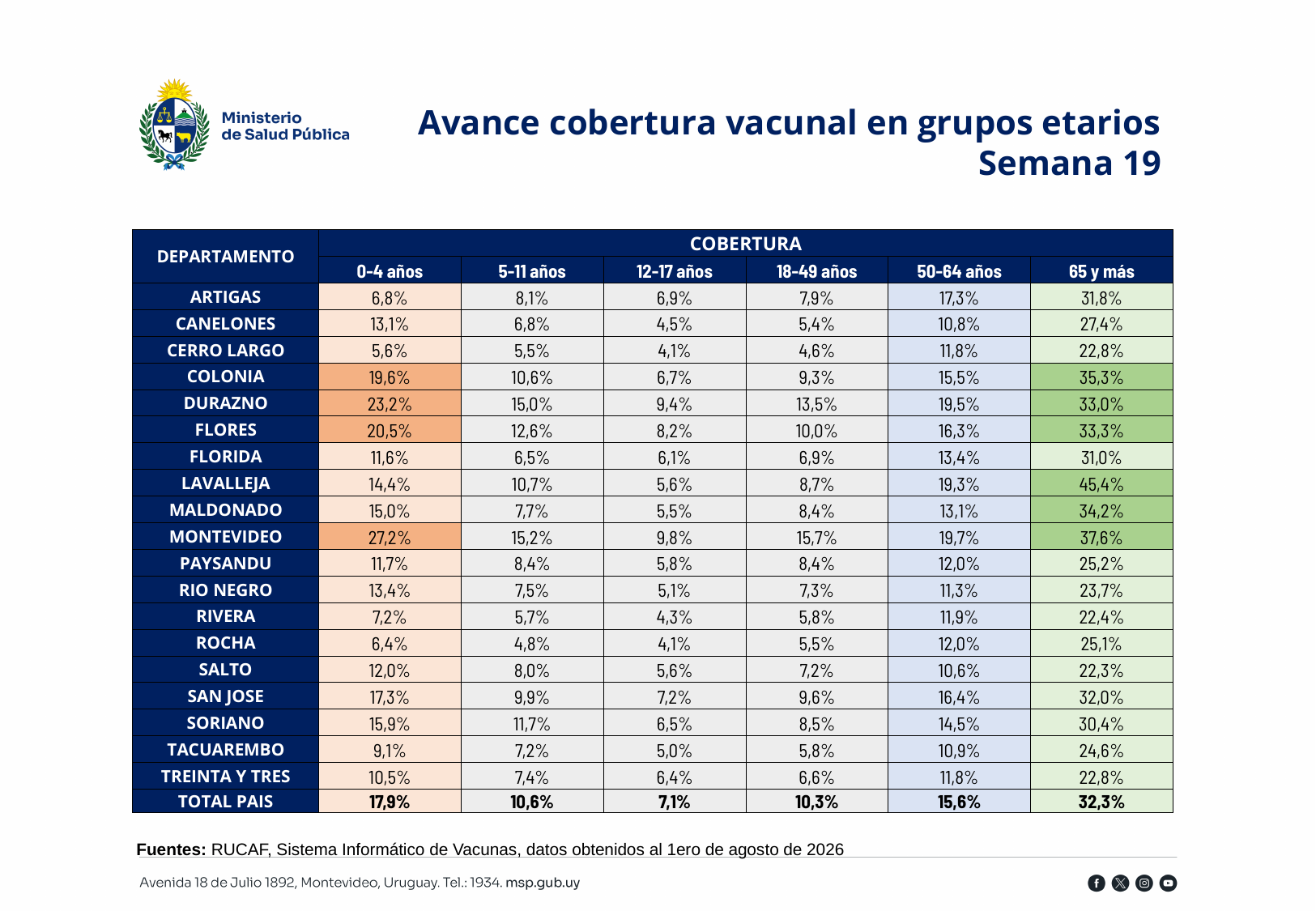

Avance cobertura vacunal en grupos etarios
Semana 19
| DEPARTAMENTO | COBERTURA |  |  |  |  |  |
| --- | --- | --- | --- | --- | --- | --- |
|  | 0-4 años | 5-11 años | 12-17 años | 18-49 años | 50-64 años | 65 y más |
| ARTIGAS | 6,8% | 8,1% | 6,9% | 7,9% | 17,3% | 31,8% |
| CANELONES | 13,1% | 6,8% | 4,5% | 5,4% | 10,8% | 27,4% |
| CERRO LARGO | 5,6% | 5,5% | 4,1% | 4,6% | 11,8% | 22,8% |
| COLONIA | 19,6% | 10,6% | 6,7% | 9,3% | 15,5% | 35,3% |
| DURAZNO | 23,2% | 15,0% | 9,4% | 13,5% | 19,5% | 33,0% |
| FLORES | 20,5% | 12,6% | 8,2% | 10,0% | 16,3% | 33,3% |
| FLORIDA | 11,6% | 6,5% | 6,1% | 6,9% | 13,4% | 31,0% |
| LAVALLEJA | 14,4% | 10,7% | 5,6% | 8,7% | 19,3% | 45,4% |
| MALDONADO | 15,0% | 7,7% | 5,5% | 8,4% | 13,1% | 34,2% |
| MONTEVIDEO | 27,2% | 15,2% | 9,8% | 15,7% | 19,7% | 37,6% |
| PAYSANDU | 11,7% | 8,4% | 5,8% | 8,4% | 12,0% | 25,2% |
| RIO NEGRO | 13,4% | 7,5% | 5,1% | 7,3% | 11,3% | 23,7% |
| RIVERA | 7,2% | 5,7% | 4,3% | 5,8% | 11,9% | 22,4% |
| ROCHA | 6,4% | 4,8% | 4,1% | 5,5% | 12,0% | 25,1% |
| SALTO | 12,0% | 8,0% | 5,6% | 7,2% | 10,6% | 22,3% |
| SAN JOSE | 17,3% | 9,9% | 7,2% | 9,6% | 16,4% | 32,0% |
| SORIANO | 15,9% | 11,7% | 6,5% | 8,5% | 14,5% | 30,4% |
| TACUAREMBO | 9,1% | 7,2% | 5,0% | 5,8% | 10,9% | 24,6% |
| TREINTA Y TRES | 10,5% | 7,4% | 6,4% | 6,6% | 11,8% | 22,8% |
| TOTAL PAIS | 17,9% | 10,6% | 7,1% | 10,3% | 15,6% | 32,3% |
Fuentes: RUCAF, Sistema Informático de Vacunas, datos obtenidos al 1ero de agosto de 2026